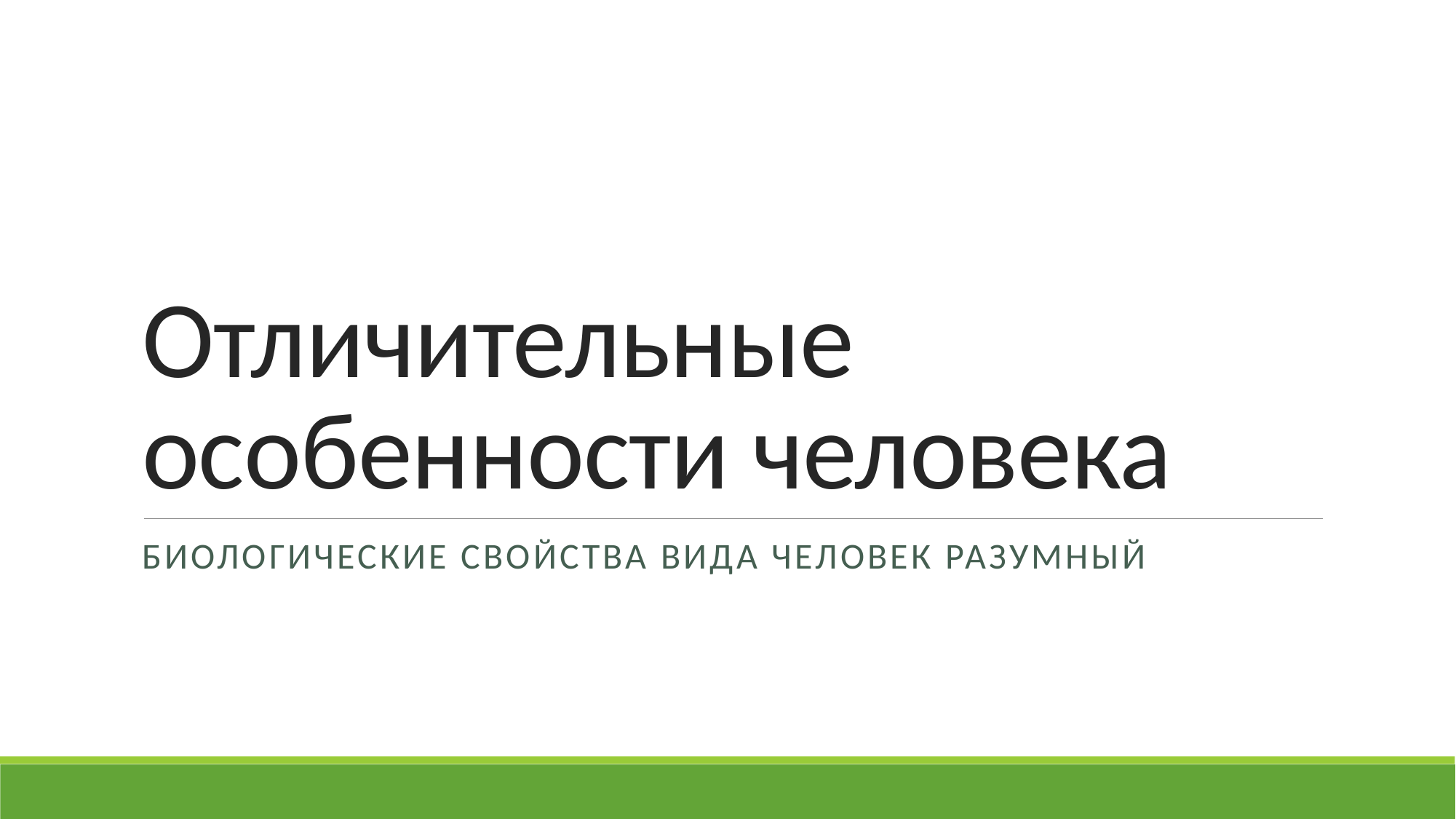

# Отличительные особенности человека
Биологические свойства вида человек разумный